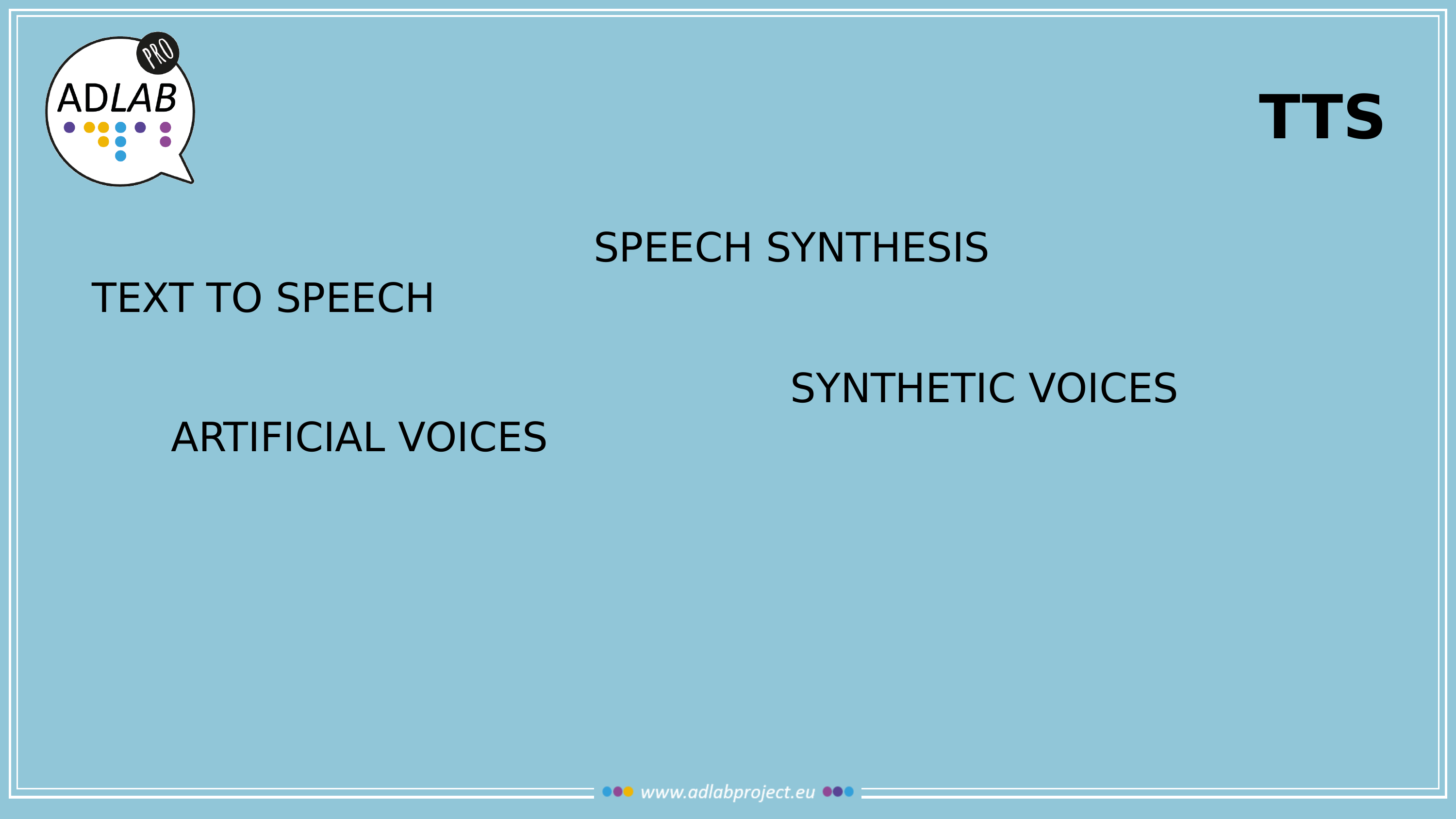

# TTS
SPEECH SYNTHESIS
TEXT TO SPEECH
SYNTHETIC VOICES
ARTIFICIAL VOICES